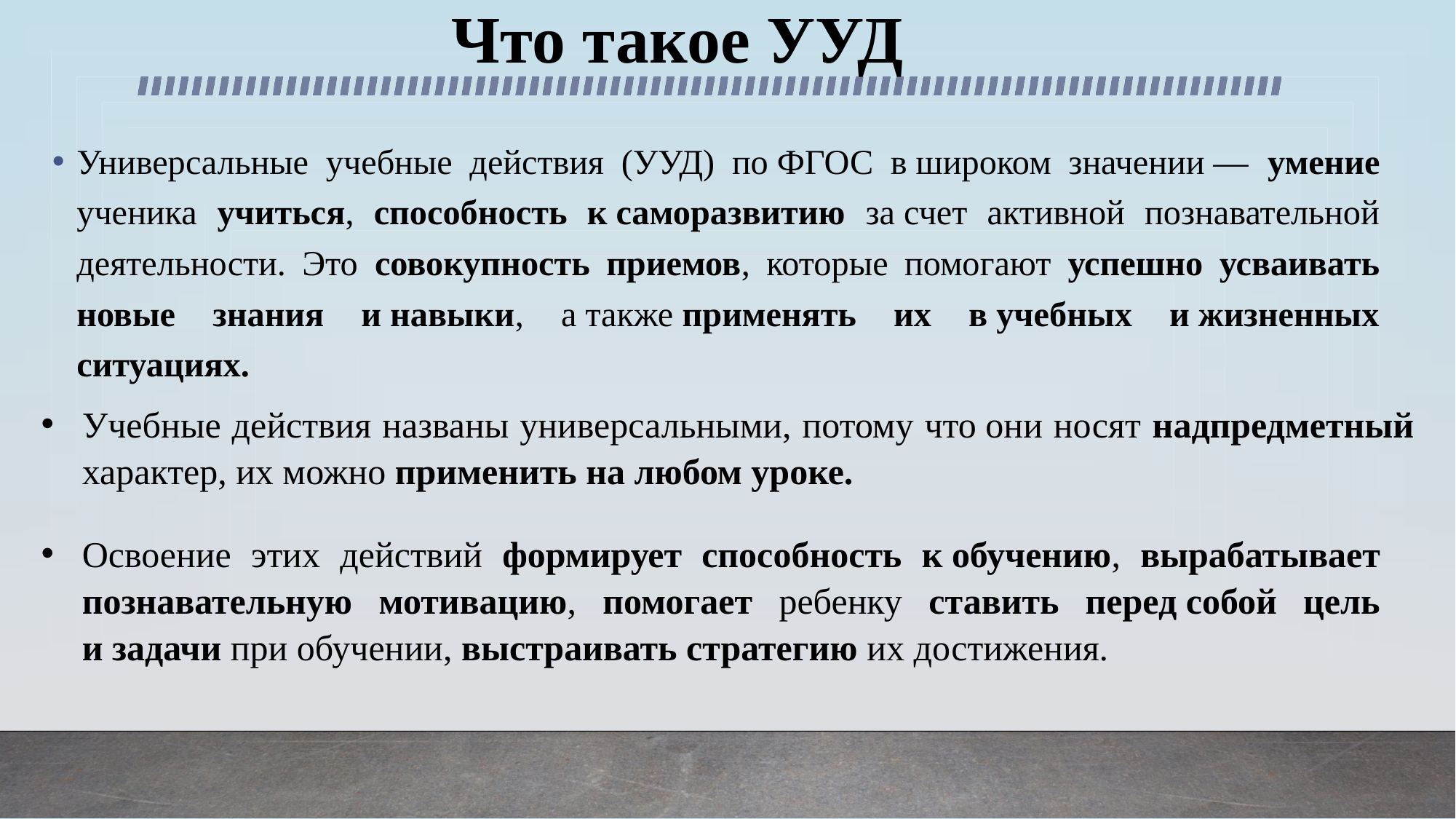

# Что такое УУД
Универсальные учебные действия (УУД) по ФГОС в широком значении — умение ученика учиться, способность к саморазвитию за счет активной познавательной деятельности. Это совокупность приемов, которые помогают успешно усваивать новые знания и навыки, а также применять их в учебных и жизненных ситуациях.

Учебные действия названы универсальными, потому что они носят надпредметный характер, их можно применить на любом уроке.
Освоение этих действий формирует способность к обучению, вырабатывает познавательную мотивацию, помогает ребенку ставить перед собой цель и задачи при обучении, выстраивать стратегию их достижения.